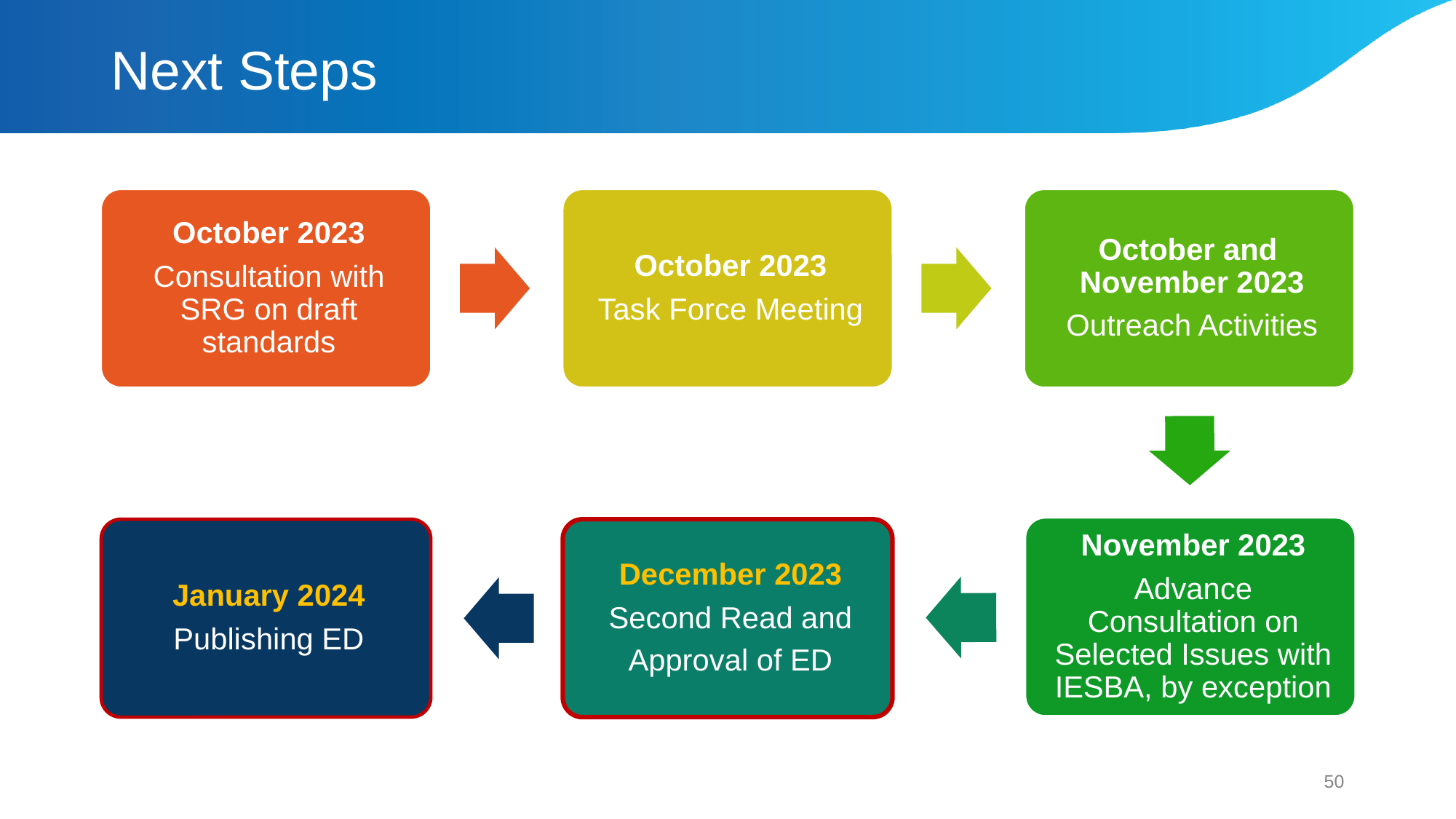

# Next Steps
October 2023
Consultation with SRG on draft standards

October 2023
Task Force Meeting

October and  November 2023
Outreach Activities

November 2023
Advance Consultation on Selected Issues with IESBA, by exception

December 2023
Second Read and
Approval of ED

January 2024
Publishing ED
50